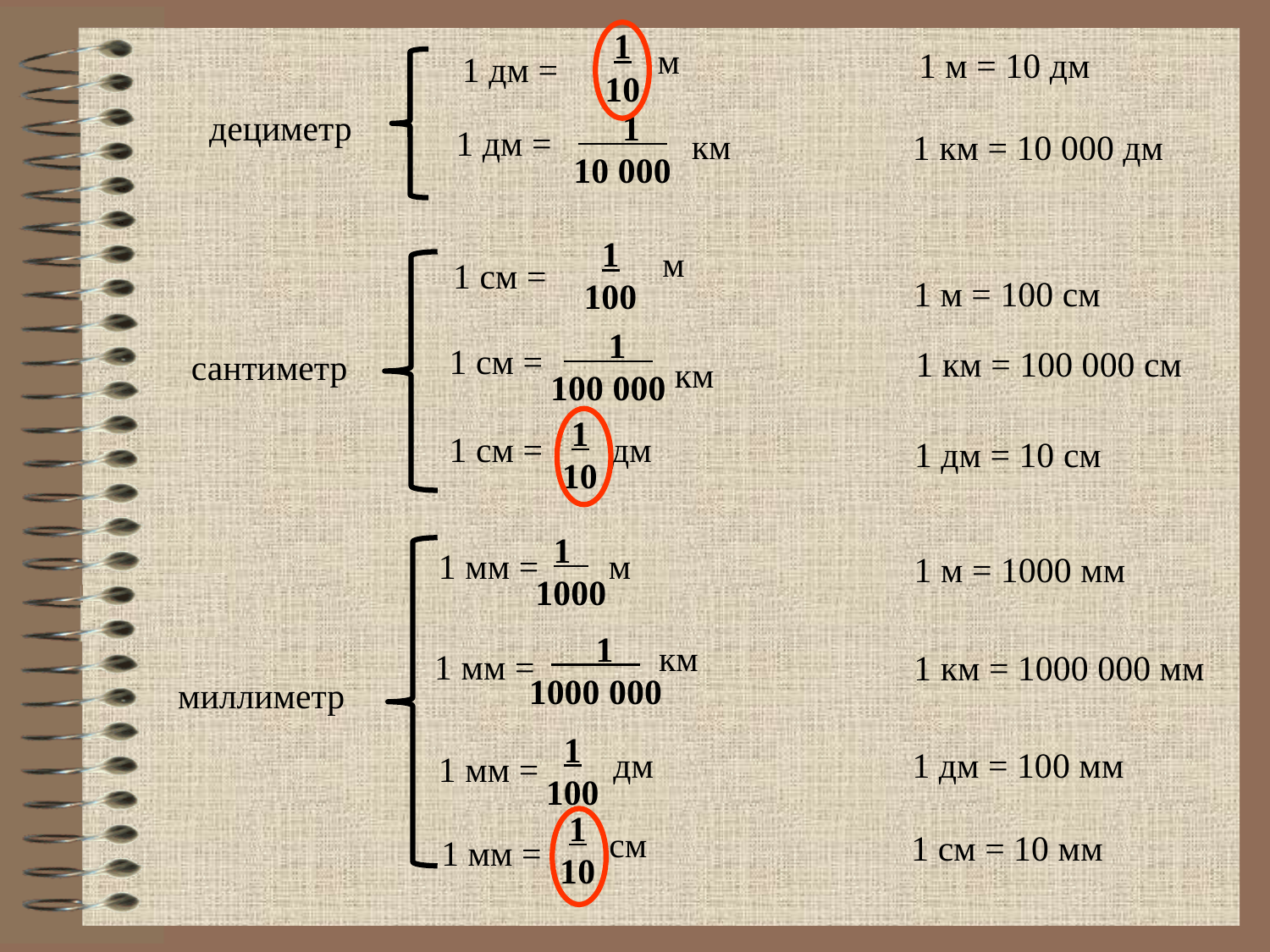

1
10
м
1 м = 10 дм
1 дм =

     1
10 000
дециметр
1 дм =
км
1 км = 10 000 дм

1
100
м
1 см =

1 м = 100 см
     1
100 000
1 см =
1 км = 100 000 см
сантиметр
км
1
10

1 см =
дм
1 дм = 10 см
1
1000
м

1 мм =
1 м = 1000 мм
     1
1000 000
км
1 мм =
1 км = 1000 000 мм
миллиметр
1
100
дм
1 дм = 100 мм
1 мм =
1
10

см
1 см = 10 мм
1 мм =